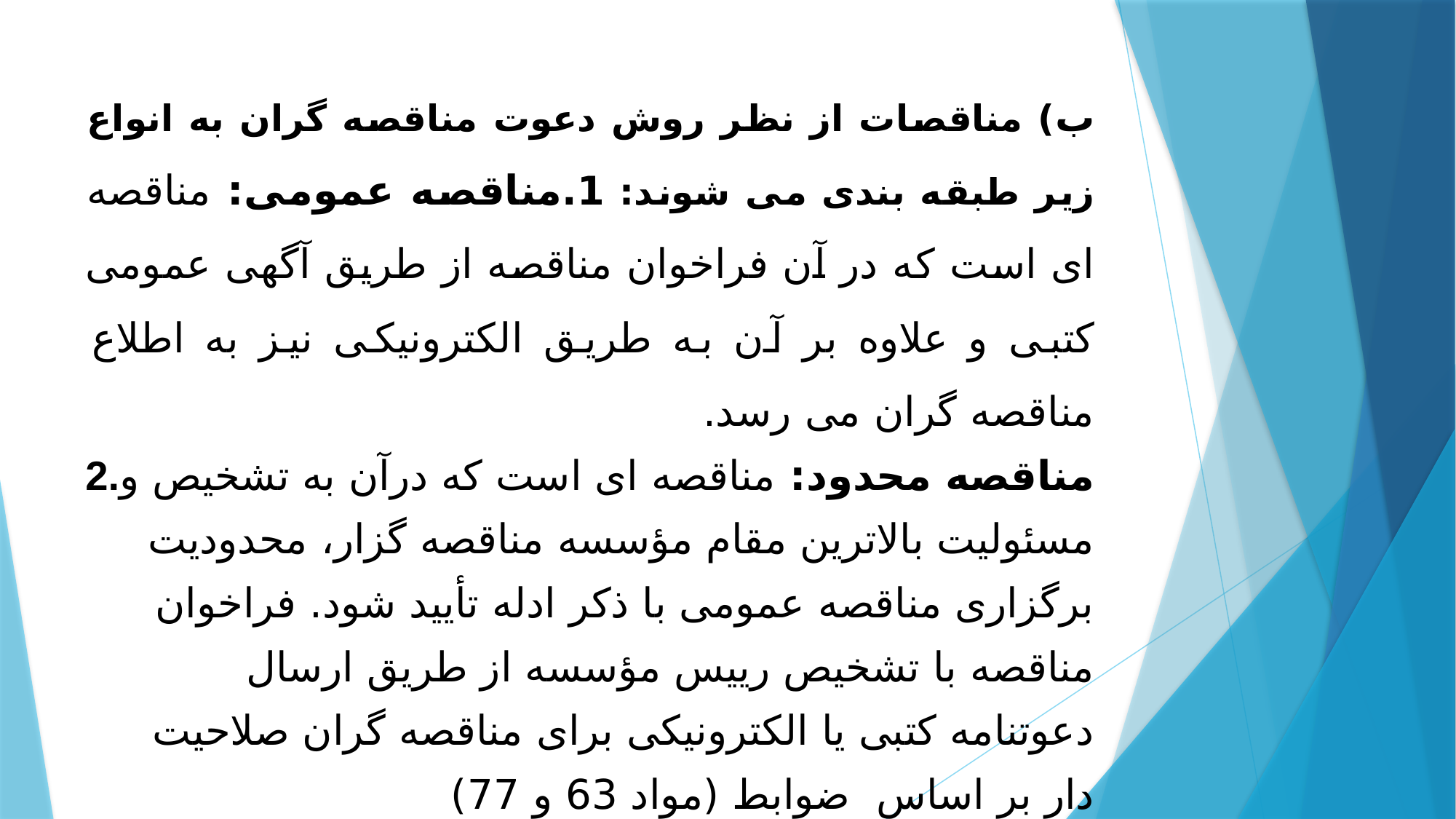

ب) مناقصات از نظر روش دعوت مناقصه گران به انواع زیر طبقه بندی می شوند: 1.مناقصه عمومی: مناقصه ای است که در آن فراخوان مناقصه از طریق آگهی عمومی کتبی و علاوه بر آن به طریق الکترونیکی نیز به اطلاع مناقصه گران می رسد.
2.مناقصه محدود: مناقصه ای است که درآن به تشخیص و مسئولیت بالاترین مقام مؤسسه مناقصه گزار، محدودیت برگزاری مناقصه عمومی با ذکر ادله تأیید شود. فراخوان مناقصه با تشخیص رییس مؤسسه از طریق ارسال دعوتنامه کتبی یا الکترونیکی برای مناقصه گران صلاحیت دار بر اساس  ضوابط (مواد 63 و 77)                              این آیین نامه به اطلاع مناقصه گران می رسد.
(بند ب ماده 58 آیین نامه مالی و معاملاتی دانشگاه)